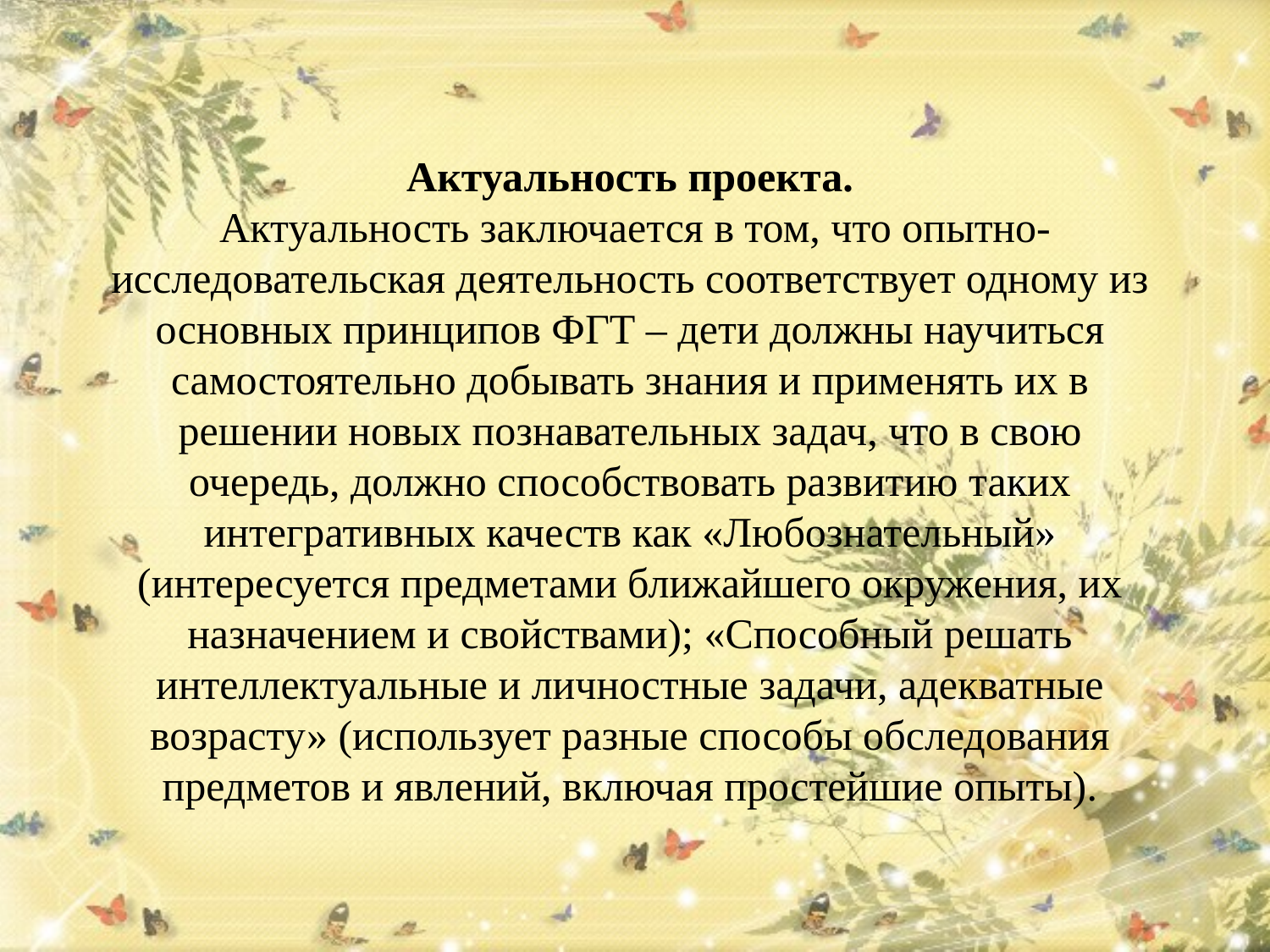

Актуальность проекта.
 Актуальность заключается в том, что опытно-исследовательская деятельность соответствует одному из основных принципов ФГТ – дети должны научиться самостоятельно добывать знания и применять их в решении новых познавательных задач, что в свою очередь, должно способствовать развитию таких интегративных качеств как «Любознательный» (интересуется предметами ближайшего окружения, их назначением и свойствами); «Способный решать интеллектуальные и личностные задачи, адекватные возрасту» (использует разные способы обследования предметов и явлений, включая простейшие опыты).